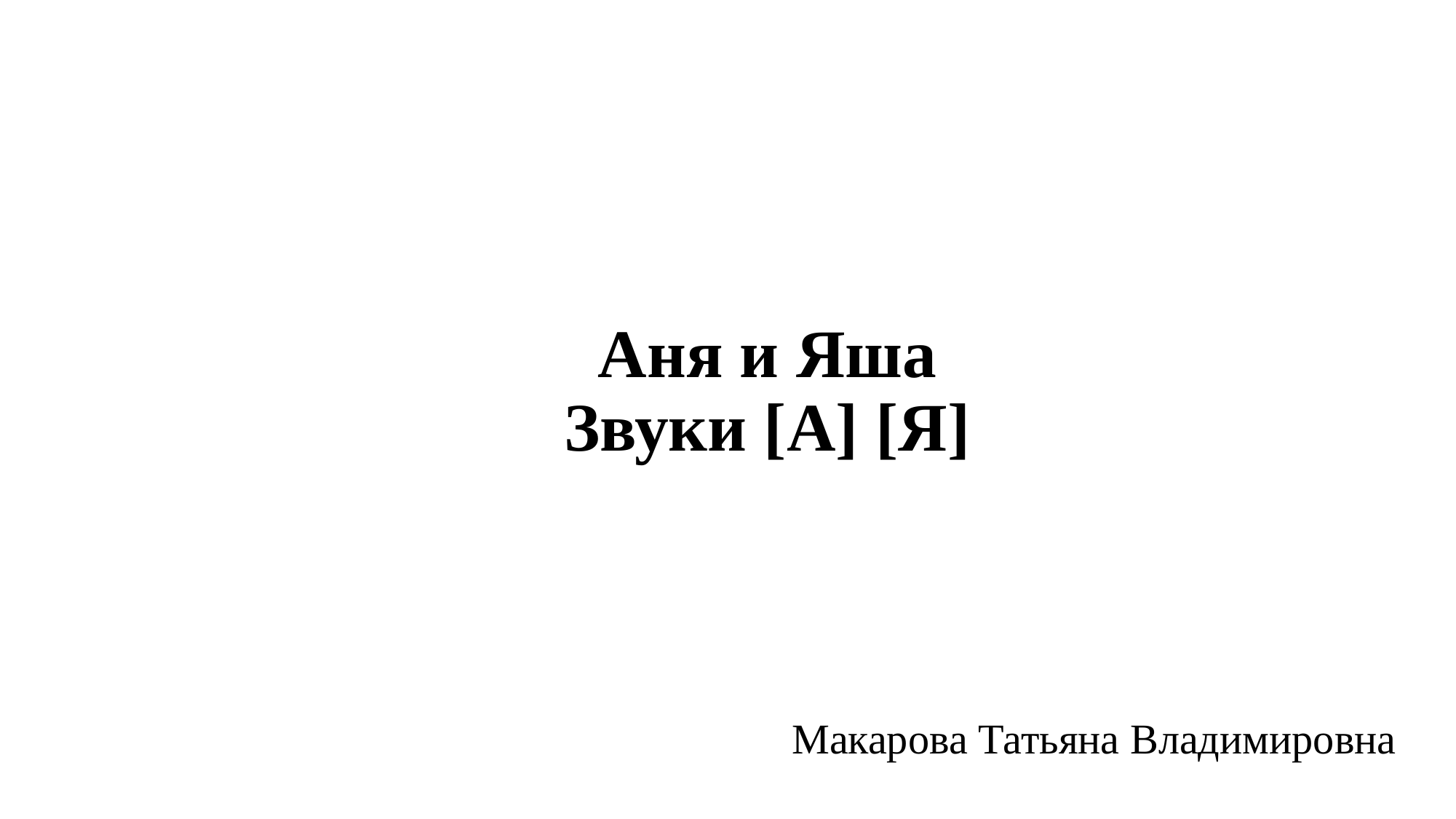

# Аня и Яша Звуки [А] [Я]
Макарова Татьяна Владимировна